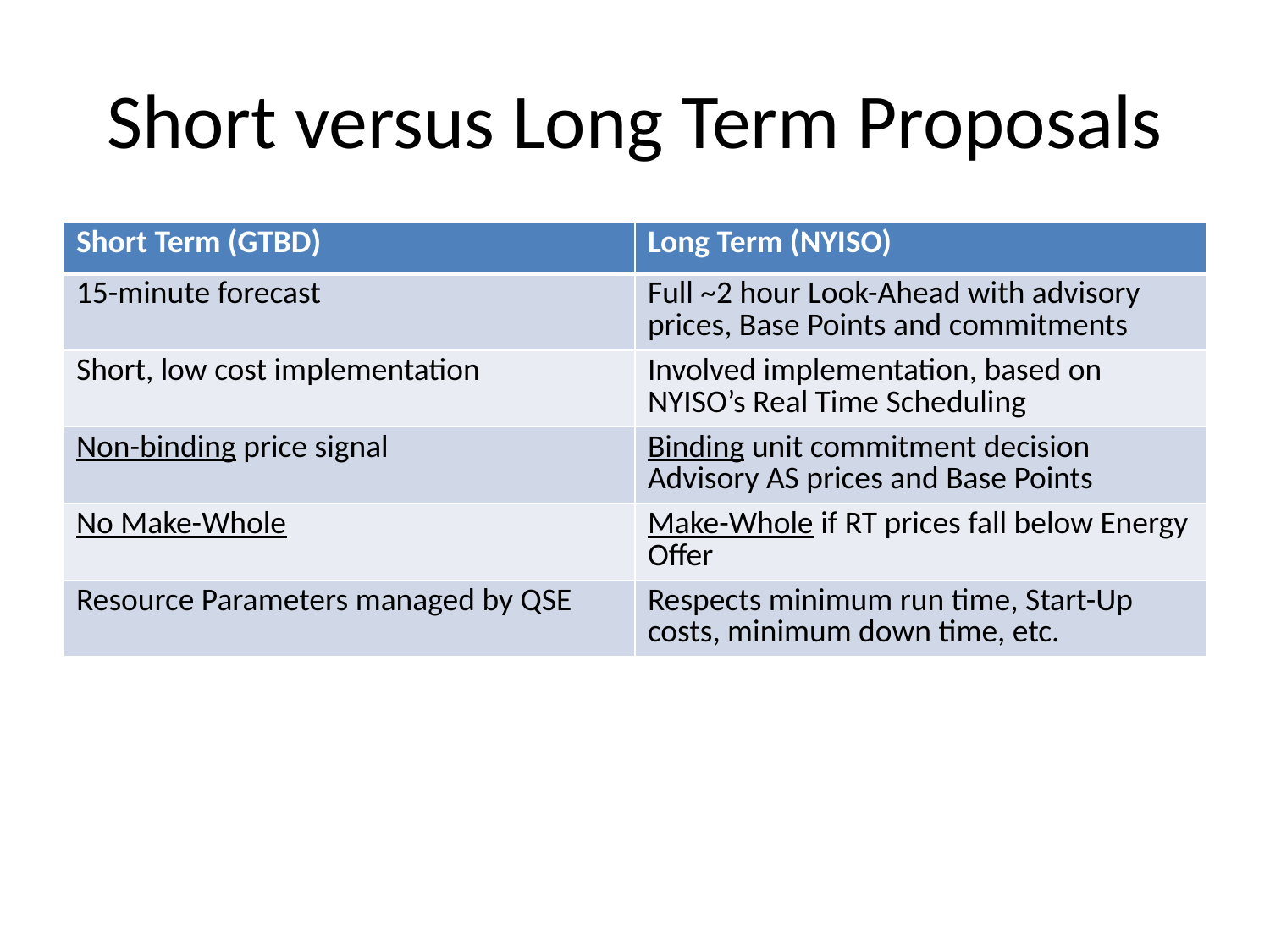

# Short versus Long Term Proposals
| Short Term (GTBD) | Long Term (NYISO) |
| --- | --- |
| 15-minute forecast | Full ~2 hour Look-Ahead with advisory prices, Base Points and commitments |
| Short, low cost implementation | Involved implementation, based on NYISO’s Real Time Scheduling |
| Non-binding price signal | Binding unit commitment decision Advisory AS prices and Base Points |
| No Make-Whole | Make-Whole if RT prices fall below Energy Offer |
| Resource Parameters managed by QSE | Respects minimum run time, Start-Up costs, minimum down time, etc. |